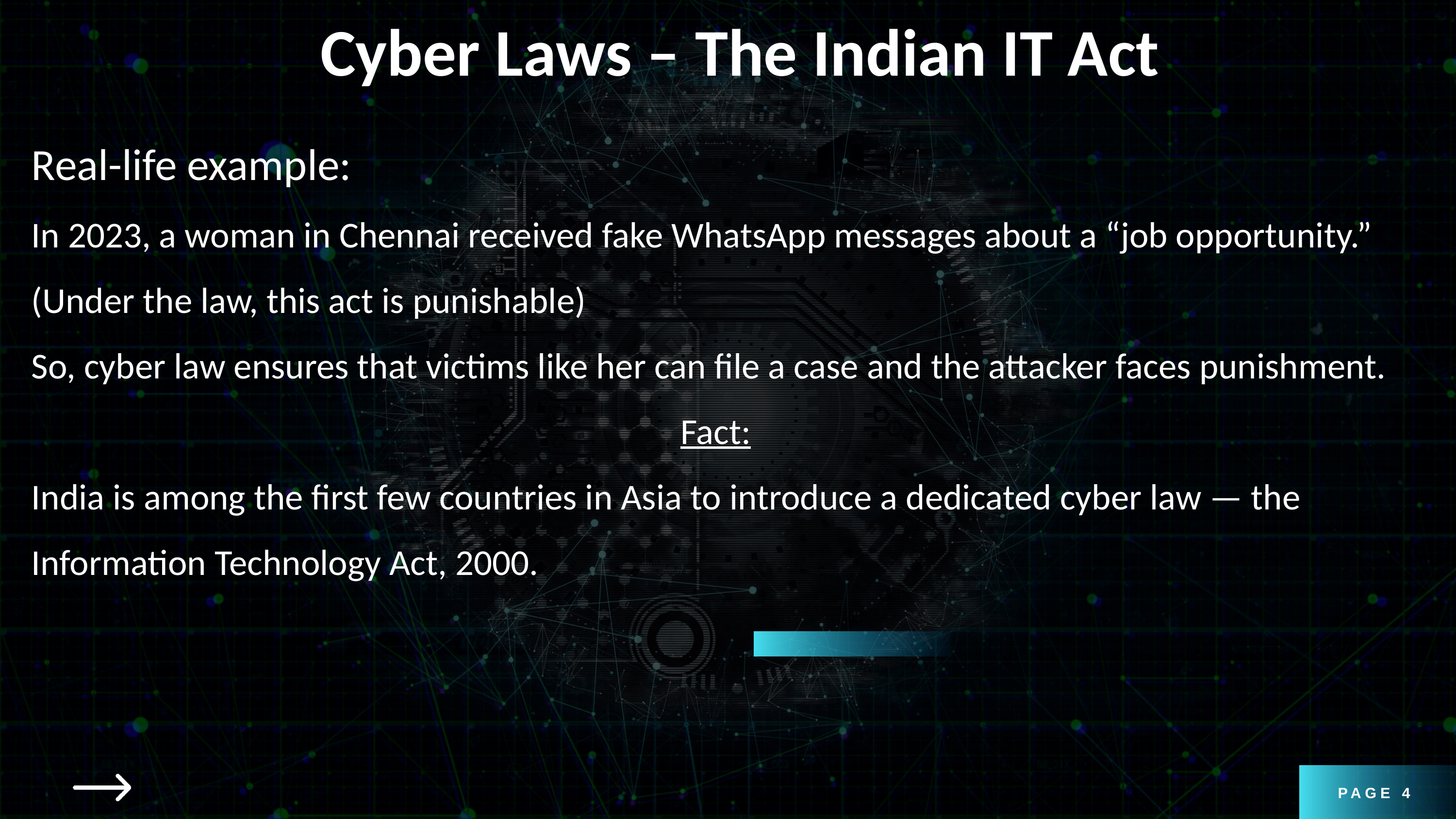

Cyber Laws – The Indian IT Act
Real-life example:
In 2023, a woman in Chennai received fake WhatsApp messages about a “job opportunity.”
(Under the law, this act is punishable)
So, cyber law ensures that victims like her can file a case and the attacker faces punishment.
Fact:
India is among the first few countries in Asia to introduce a dedicated cyber law — the Information Technology Act, 2000.

PAGE 4